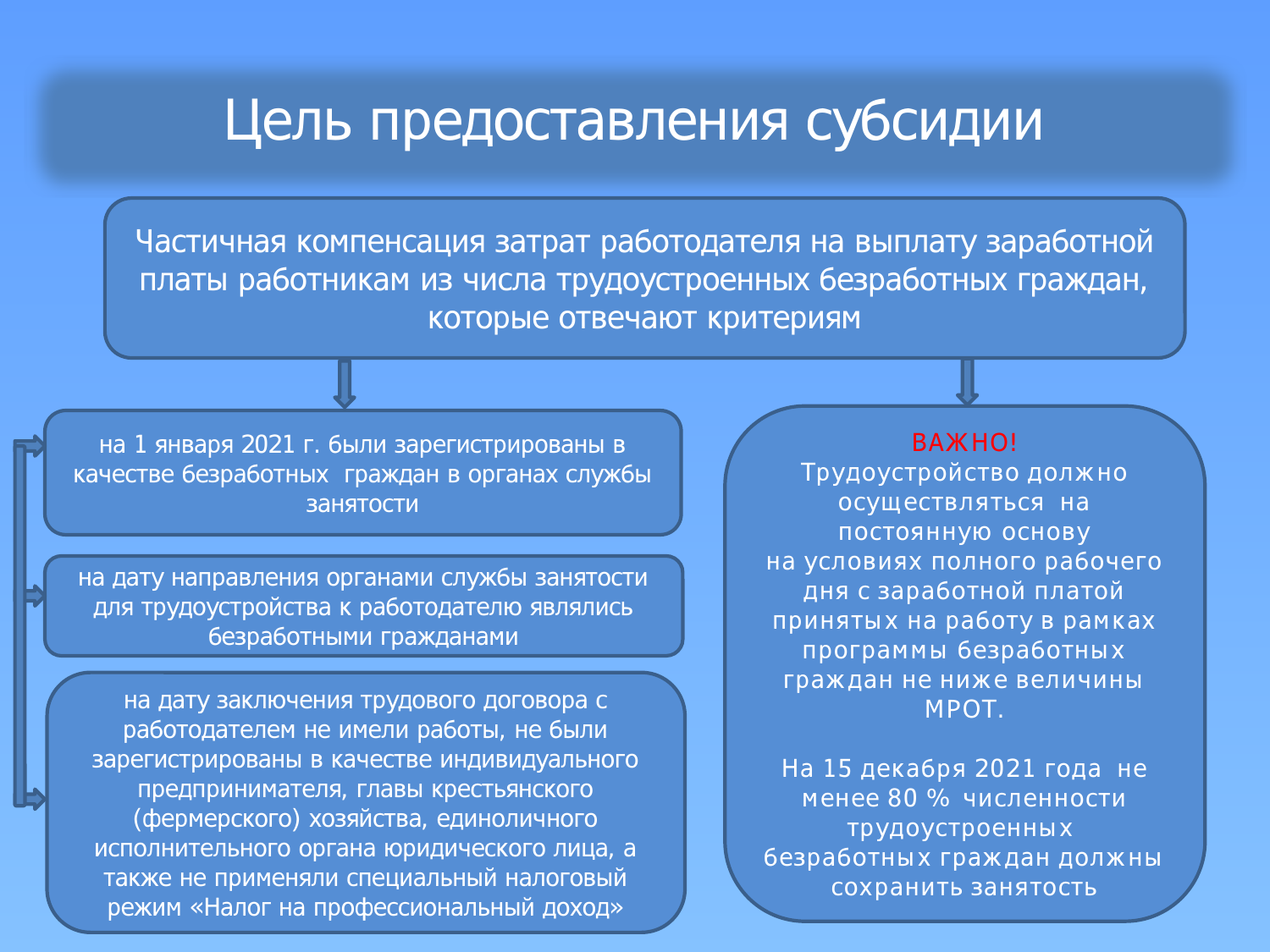

# Цель предоставления субсидии

Частичная компенсация затрат работодателя на выплату заработной платы работникам из числа трудоустроенных безработных граждан, которые отвечают критериям

ВАЖНО!
Трудоустройство должно осуществляться  на постоянную основу
на условиях полного рабочего дня с заработной платой принятых на работу в рамках программы безработных граждан не ниже величины МРОТ.

На 15 декабря 2021 года  не менее 80 % численности трудоустроенных  безработных граждан должны сохранить занятость

на 1 января 2021 г. были зарегистрированы в качестве безработных  граждан в органах службы занятости

на дату направления органами службы занятости для трудоустройства к работодателю являлись безработными гражданами

на дату заключения трудового договора с работодателем не имели работы, не были зарегистрированы в качестве индивидуального предпринимателя, главы крестьянского (фермерского) хозяйства, единоличного исполнительного органа юридического лица, а также не применяли специальный налоговый режим «Налог на профессиональный доход»